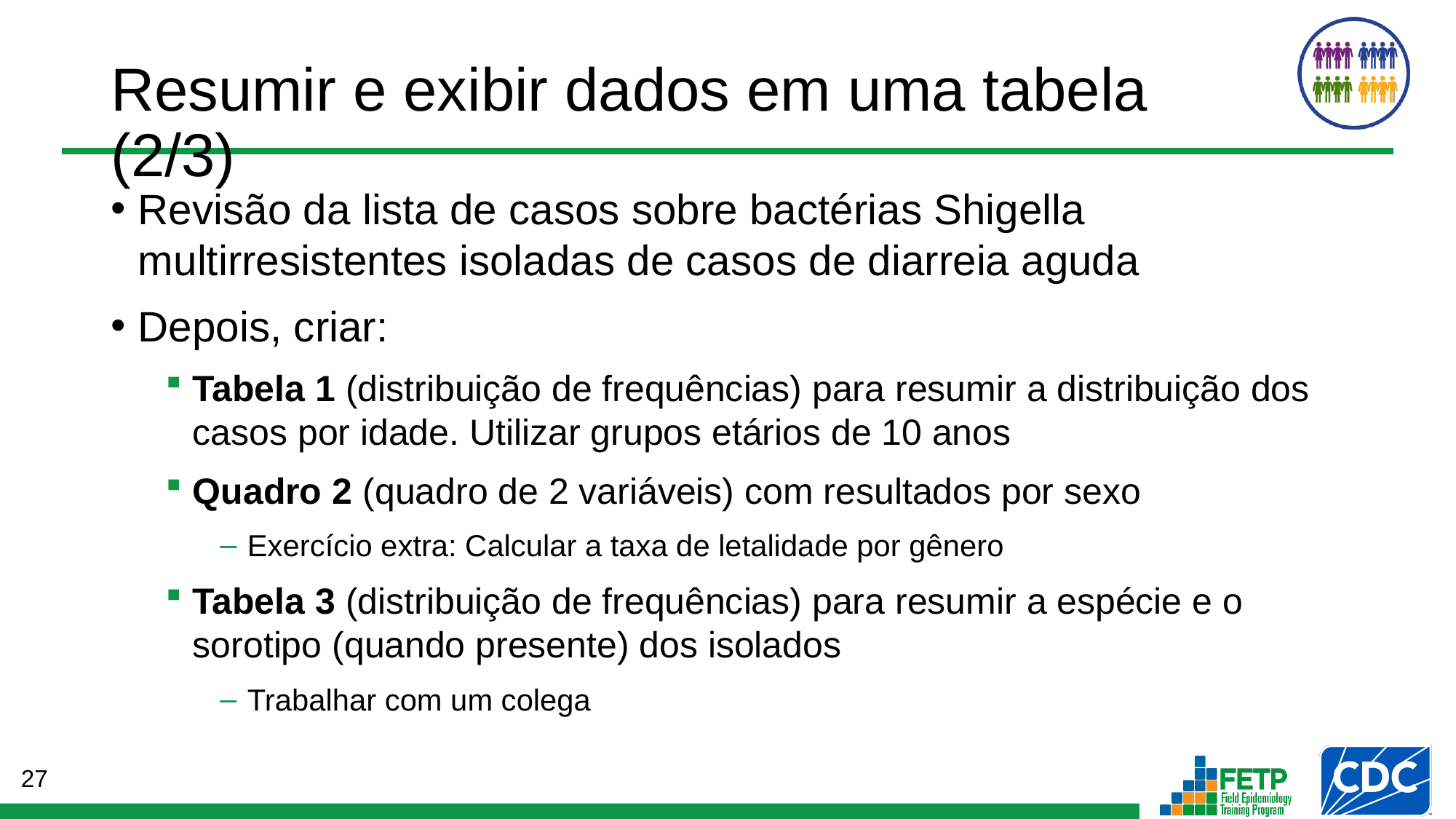

# Resumir e exibir dados em uma tabela (2/3)
Revisão da lista de casos sobre bactérias Shigella multirresistentes isoladas de casos de diarreia aguda
Depois, criar:
Tabela 1 (distribuição de frequências) para resumir a distribuição dos casos por idade. Utilizar grupos etários de 10 anos
Quadro 2 (quadro de 2 variáveis) com resultados por sexo
Exercício extra: Calcular a taxa de letalidade por gênero
Tabela 3 (distribuição de frequências) para resumir a espécie e o sorotipo (quando presente) dos isolados
Trabalhar com um colega